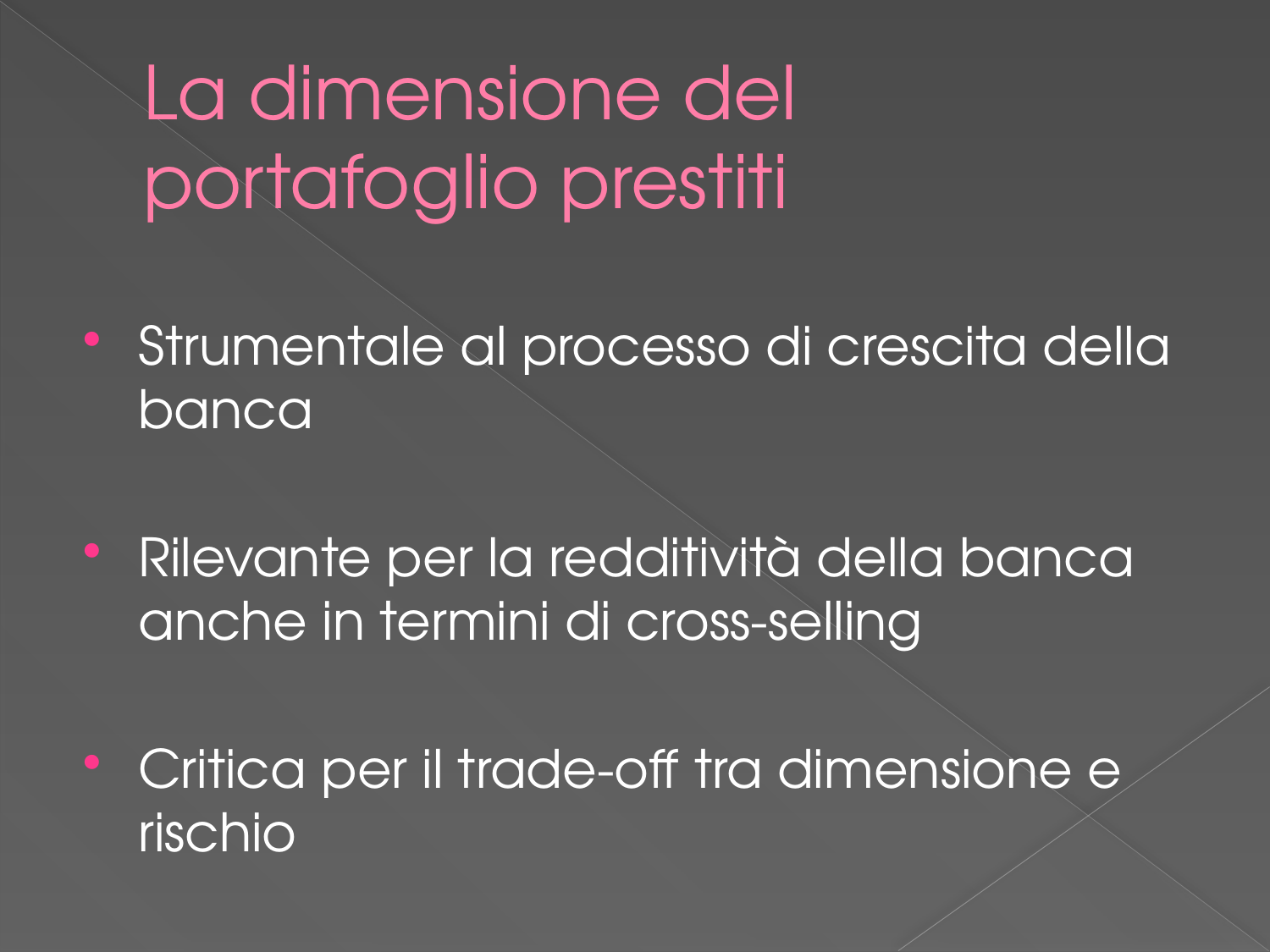

# La dimensione del portafoglio prestiti
Strumentale al processo di crescita della banca

Rilevante per la redditività della banca anche in termini di cross-selling

Critica per il trade-off tra dimensione e rischio